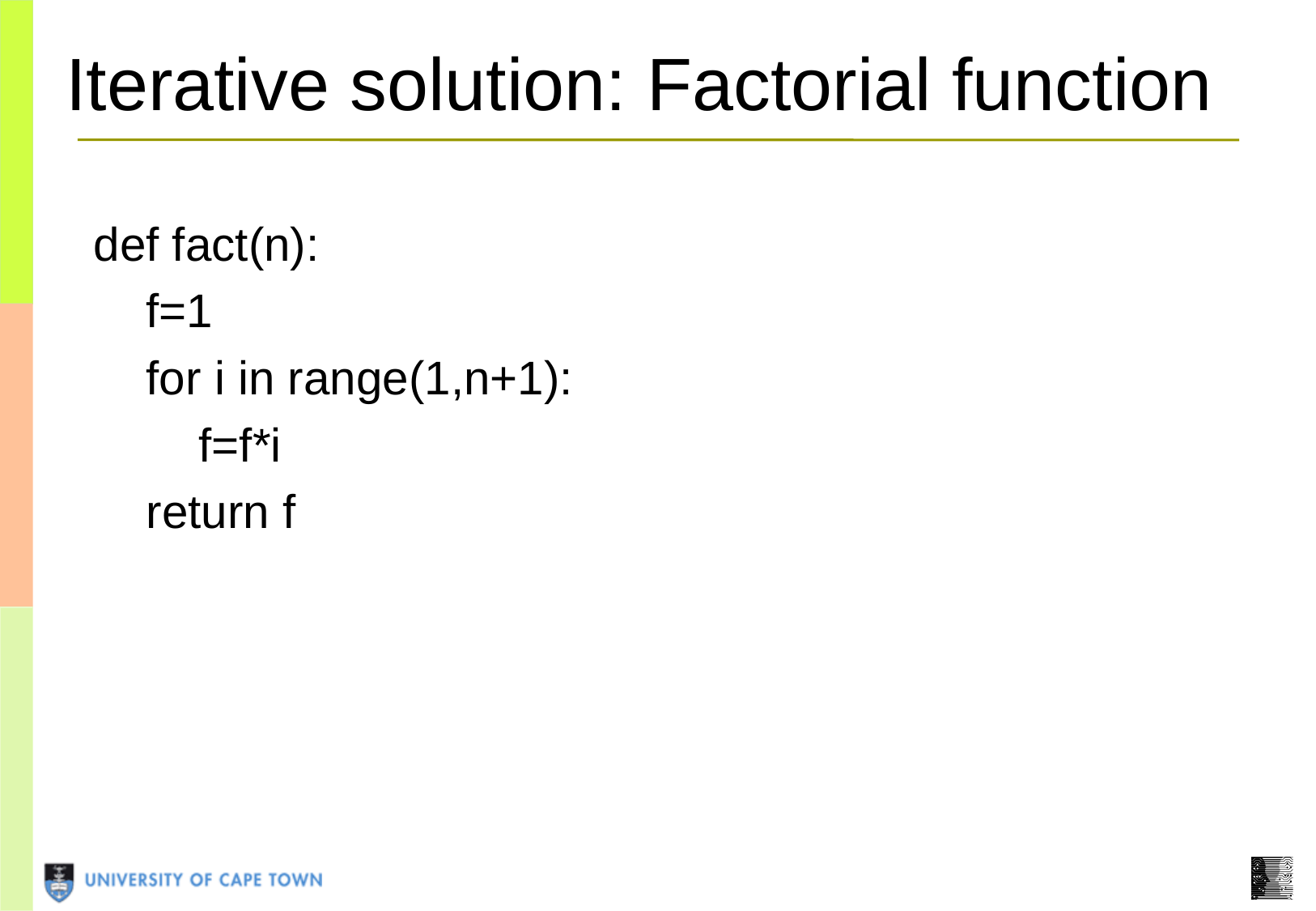

Iterative solution: Factorial function
def fact(n):
    f=1
    for i in range(1,n+1):
        f=f*i
    return f